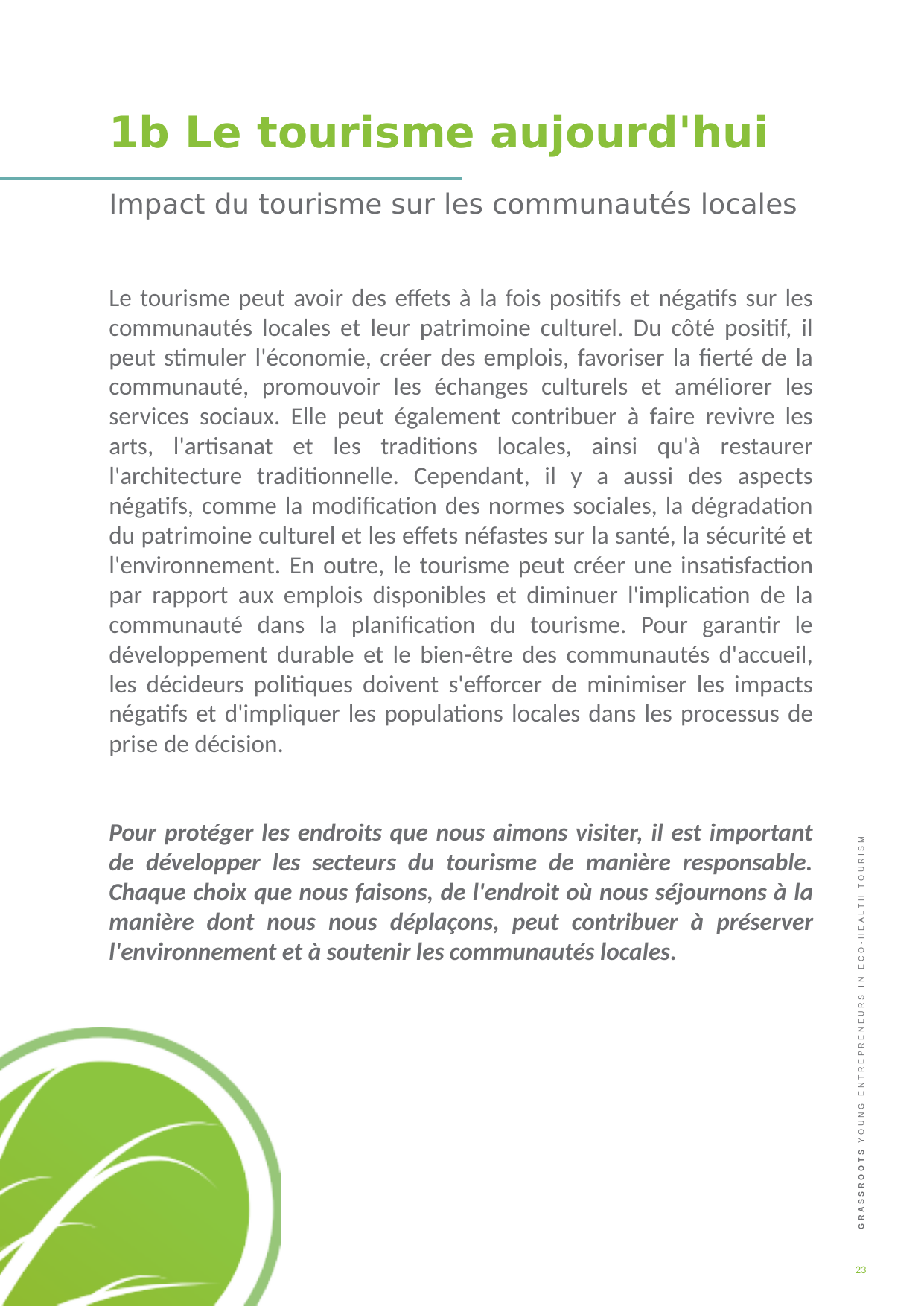

1b Le tourisme aujourd'hui
Impact du tourisme sur les communautés locales
Le tourisme peut avoir des effets à la fois positifs et négatifs sur les communautés locales et leur patrimoine culturel. Du côté positif, il peut stimuler l'économie, créer des emplois, favoriser la fierté de la communauté, promouvoir les échanges culturels et améliorer les services sociaux. Elle peut également contribuer à faire revivre les arts, l'artisanat et les traditions locales, ainsi qu'à restaurer l'architecture traditionnelle. Cependant, il y a aussi des aspects négatifs, comme la modification des normes sociales, la dégradation du patrimoine culturel et les effets néfastes sur la santé, la sécurité et l'environnement. En outre, le tourisme peut créer une insatisfaction par rapport aux emplois disponibles et diminuer l'implication de la communauté dans la planification du tourisme. Pour garantir le développement durable et le bien-être des communautés d'accueil, les décideurs politiques doivent s'efforcer de minimiser les impacts négatifs et d'impliquer les populations locales dans les processus de prise de décision.

Pour protéger les endroits que nous aimons visiter, il est important de développer les secteurs du tourisme de manière responsable. Chaque choix que nous faisons, de l'endroit où nous séjournons à la manière dont nous nous déplaçons, peut contribuer à préserver l'environnement et à soutenir les communautés locales.

23